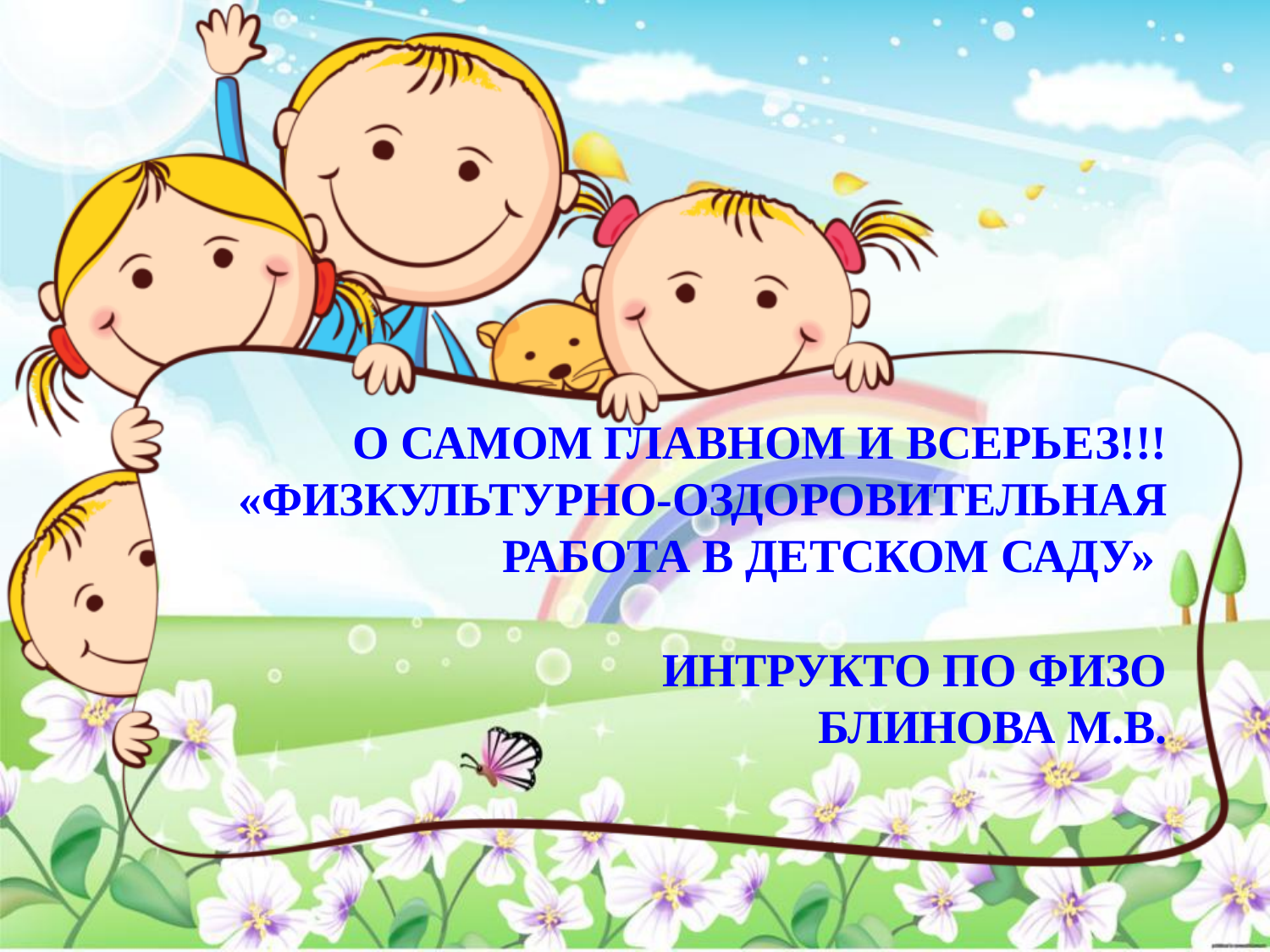

# О самом главном и всерьез!!! «ФИЗКУЛЬТУРНО-ОЗДОРОВИТЕЛЬНАЯ РАБОТА В ДЕТСКОМ САДУ» ИНТРУКТО ПО ФИЗО Блинова М.В.